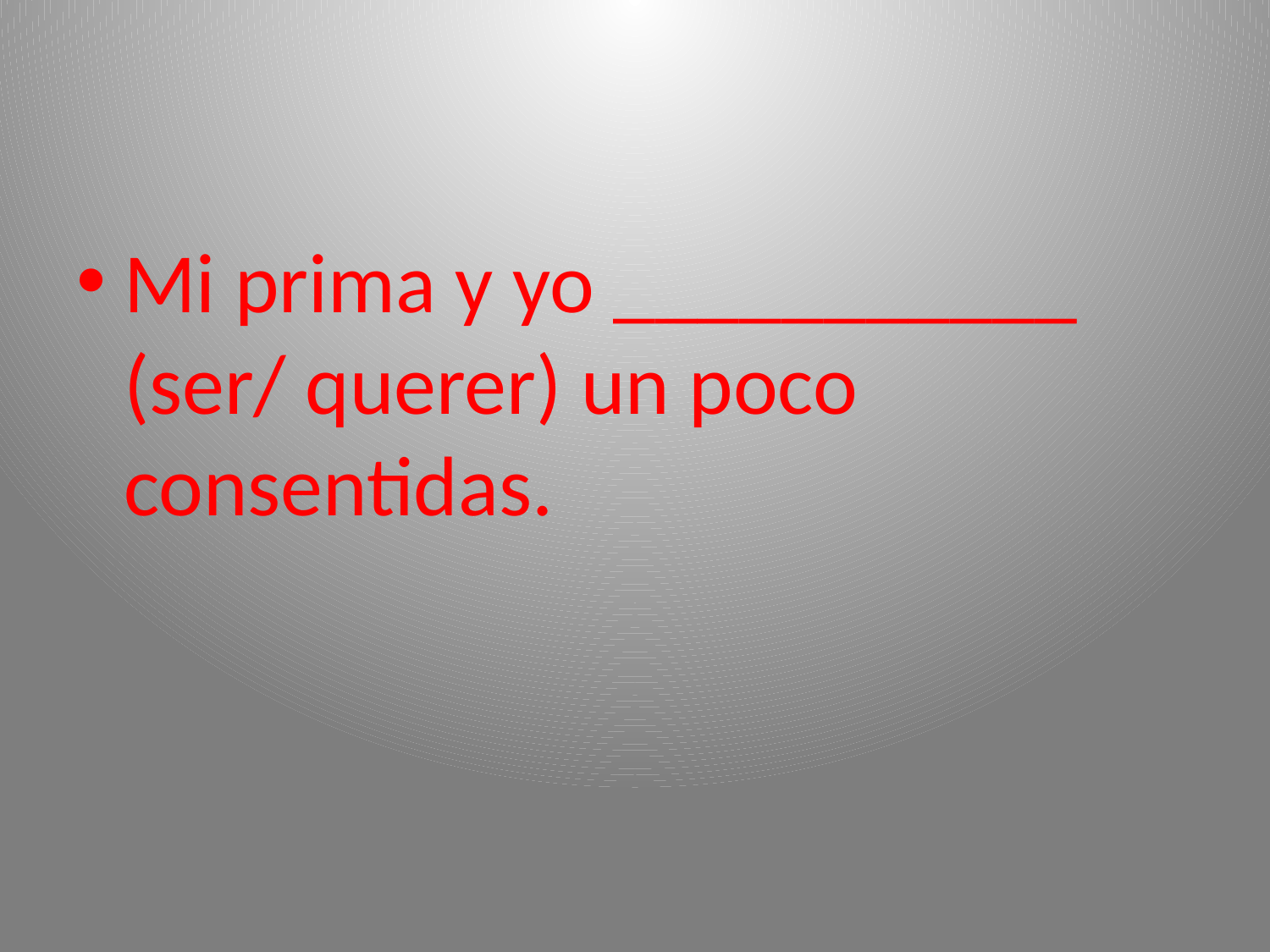

#
Mi prima y yo ___________ (ser/ querer) un poco consentidas.